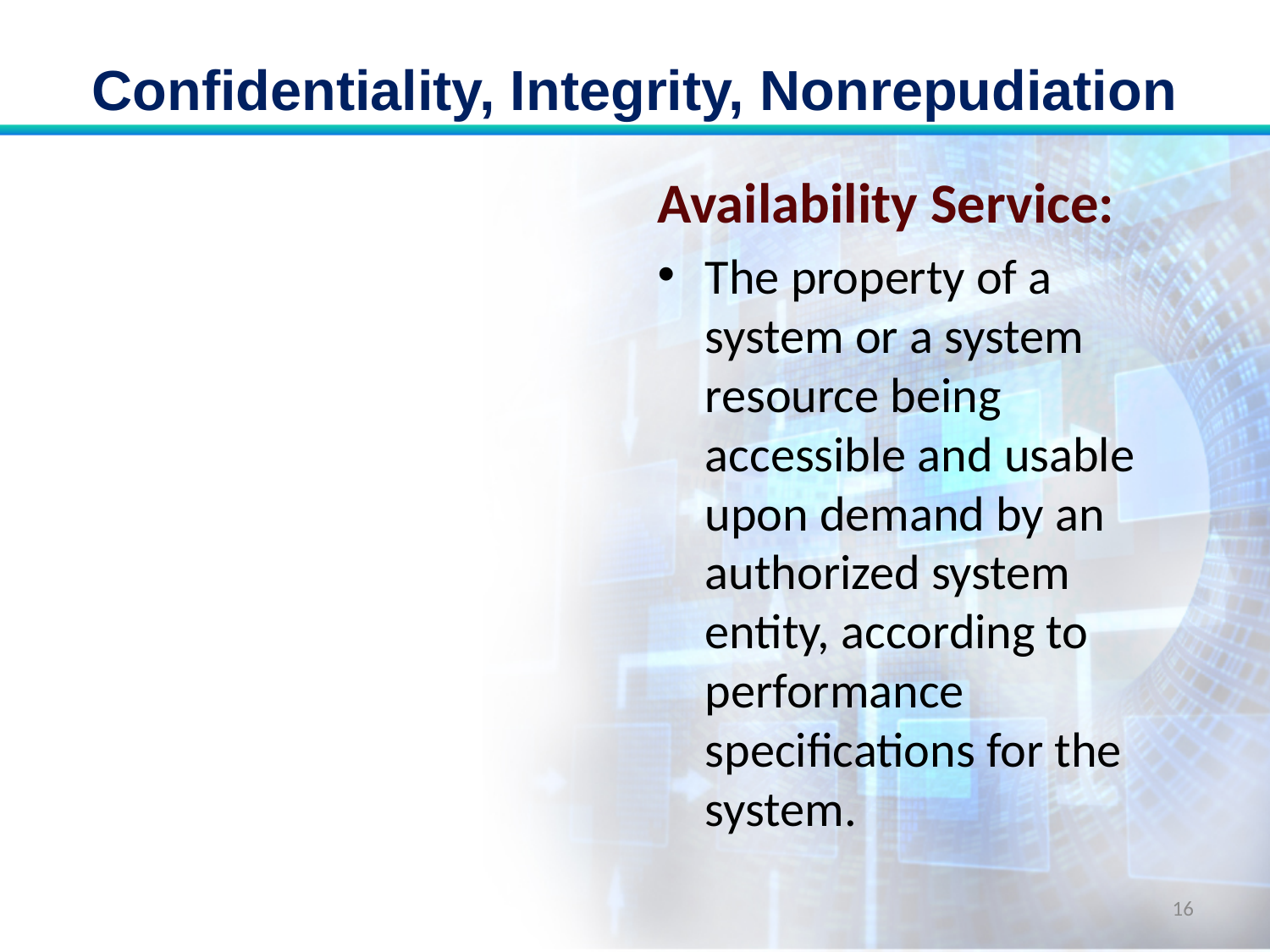

# Confidentiality, Integrity, Nonrepudiation
Availability Service:
The property of a system or a system resource being accessible and usable upon demand by an authorized system entity, according to performance specifications for the system.

16